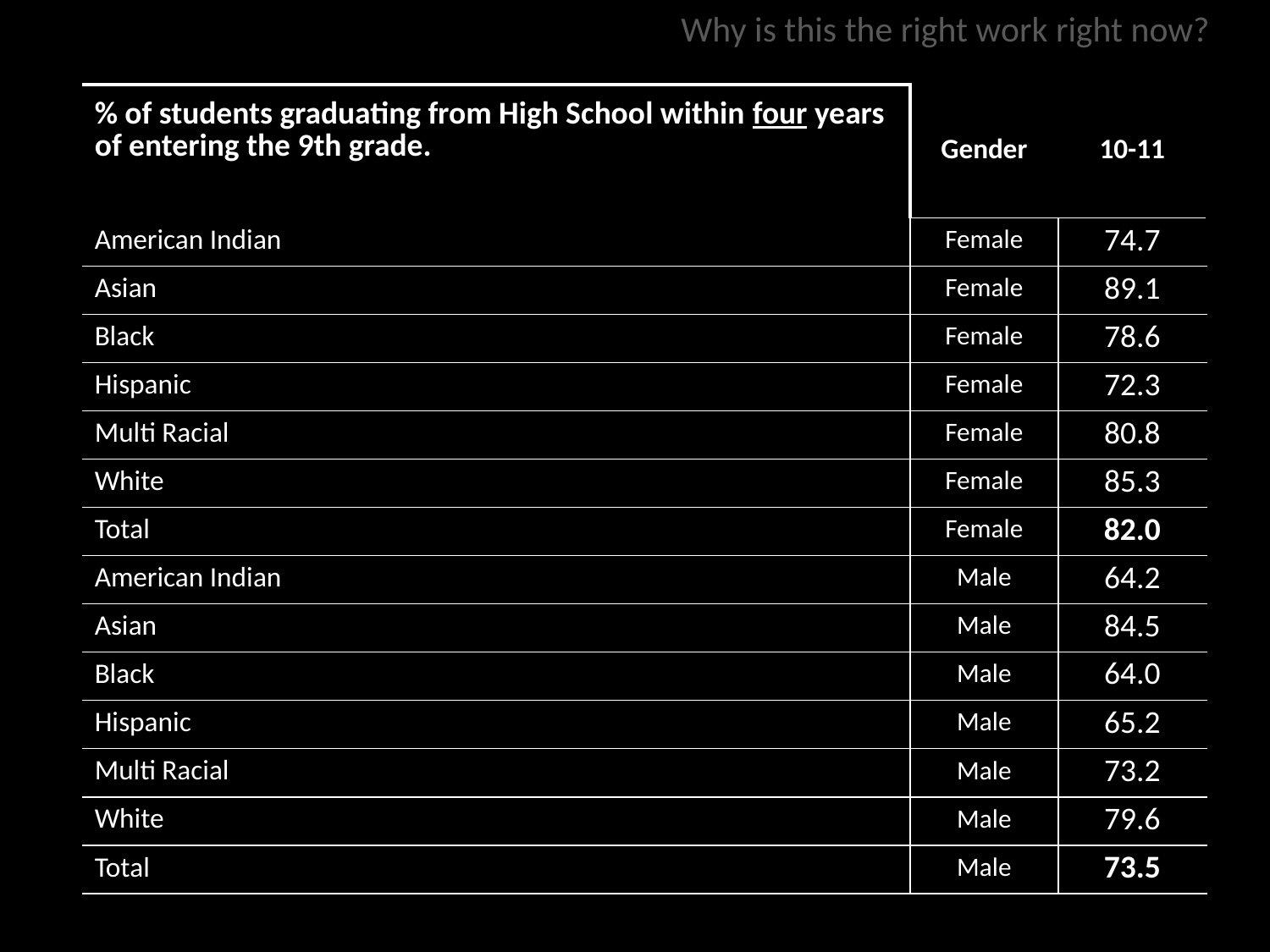

Why is this the right work right now?
| % of students graduating from High School within four years of entering the 9th grade. | Gender | 10-11 |
| --- | --- | --- |
| American Indian | Female | 74.7 |
| Asian | Female | 89.1 |
| Black | Female | 78.6 |
| Hispanic | Female | 72.3 |
| Multi Racial | Female | 80.8 |
| White | Female | 85.3 |
| Total | Female | 82.0 |
| American Indian | Male | 64.2 |
| Asian | Male | 84.5 |
| Black | Male | 64.0 |
| Hispanic | Male | 65.2 |
| Multi Racial | Male | 73.2 |
| White | Male | 79.6 |
| Total | Male | 73.5 |